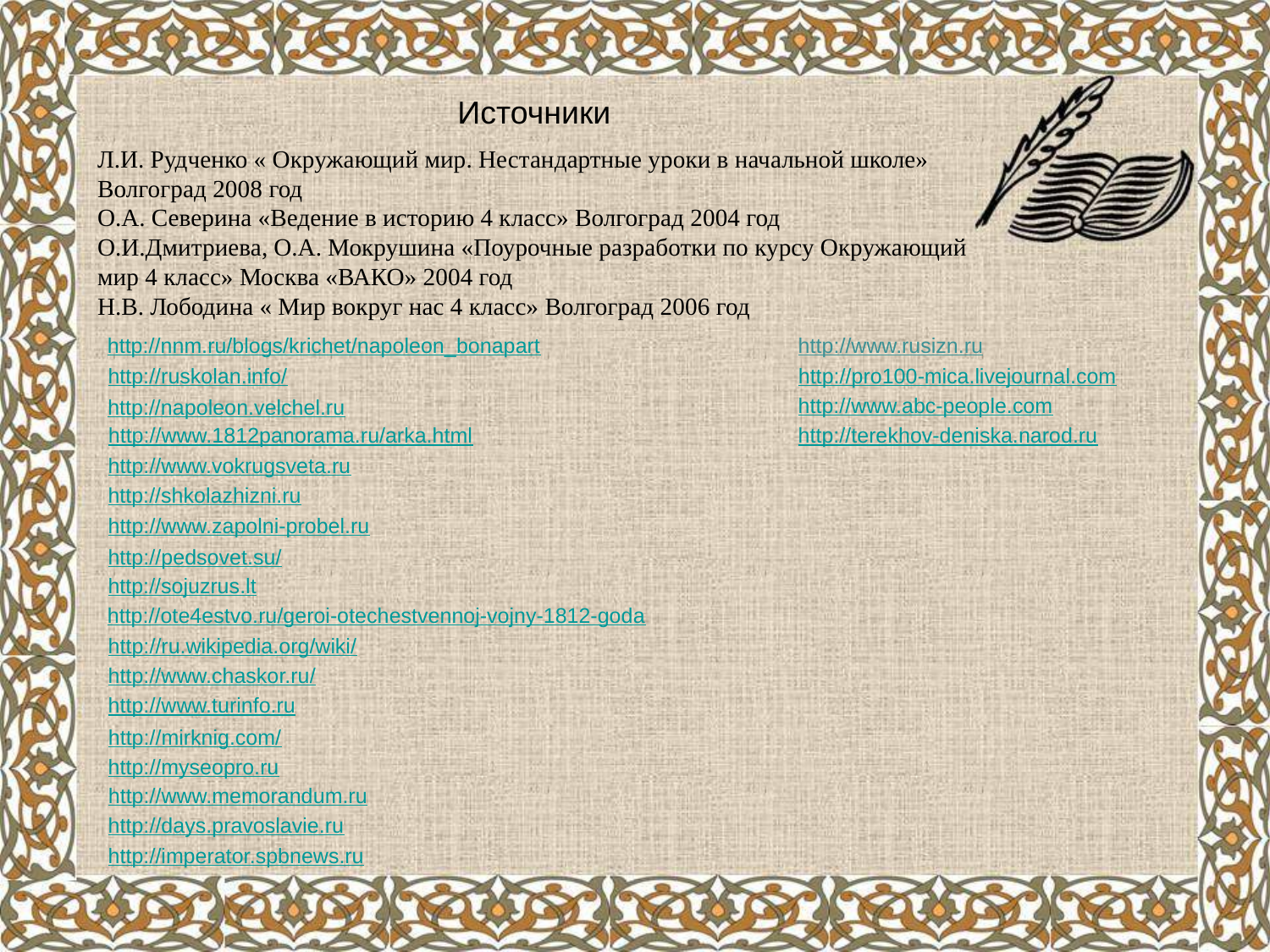

Источники
Л.И. Рудченко « Окружающий мир. Нестандартные уроки в начальной школе» Волгоград 2008 год
О.А. Северина «Ведение в историю 4 класс» Волгоград 2004 год
О.И.Дмитриева, О.А. Мокрушина «Поурочные разработки по курсу Окружающий мир 4 класс» Москва «ВАКО» 2004 год
Н.В. Лободина « Мир вокруг нас 4 класс» Волгоград 2006 год

http://nnm.ru/blogs/krichet/napoleon_bonapart
http://www.rusizn.ru
http://ruskolan.info/
http://pro100-mica.livejournal.com
http://www.abc-people.com
http://napoleon.velchel.ru
http://www.1812panorama.ru/arka.html
http://terekhov-deniska.narod.ru
http://www.vokrugsveta.ru
http://shkolazhizni.ru
http://www.zapolni-probel.ru
http://pedsovet.su/
http://sojuzrus.lt
http://ote4estvo.ru/geroi-otechestvennoj-vojny-1812-goda
http://ru.wikipedia.org/wiki/
http://www.chaskor.ru/
http://www.turinfo.ru
http://mirknig.com/
http://myseopro.ru
http://www.memorandum.ru
http://days.pravoslavie.ru
http://imperator.spbnews.ru